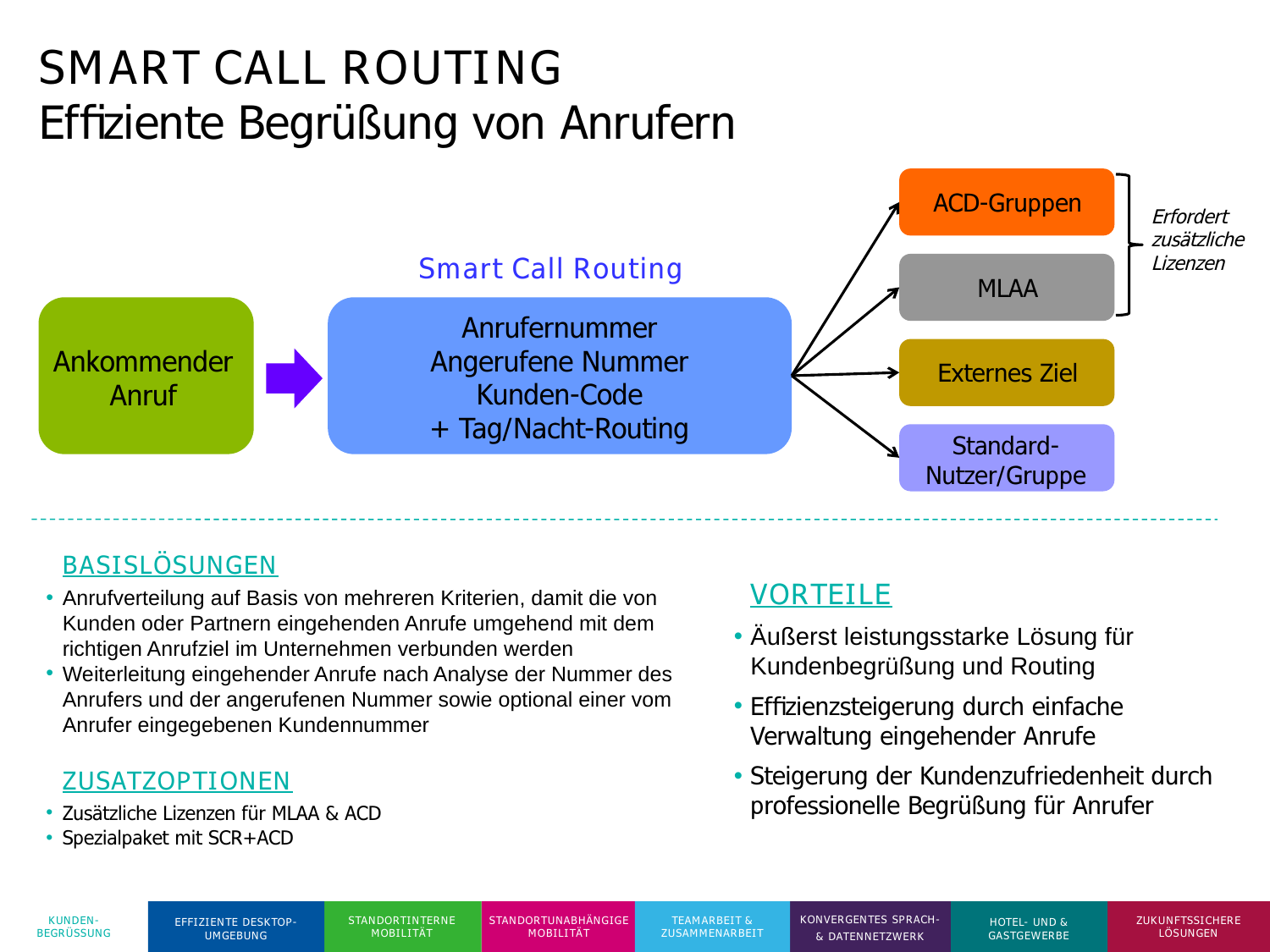

# SMART CALL ROUTING Effiziente Begrüßung von Anrufern

ACD-Gruppen

Erfordert
zusätzliche
Lizenzen
Smart Call Routing

MLAA

Anrufernummer
Angerufene Nummer
Kunden-Code
+ Tag/Nacht-Routing

AnkommenderAnruf

Externes Ziel

Standard-Nutzer/Gruppe
	BASISLÖSUNGEN
Anrufverteilung auf Basis von mehreren Kriterien, damit die von Kunden oder Partnern eingehenden Anrufe umgehend mit dem richtigen Anrufziel im Unternehmen verbunden werden
Weiterleitung eingehender Anrufe nach Analyse der Nummer des Anrufers und der angerufenen Nummer sowie optional einer vom Anrufer eingegebenen Kundennummer

	ZUSATZOPTIONEN
Zusätzliche Lizenzen für MLAA & ACD
Spezialpaket mit SCR+ACD

	VORTEILE
Äußerst leistungsstarke Lösung für Kundenbegrüßung und Routing
Effizienzsteigerung durch einfache Verwaltung eingehender Anrufe
Steigerung der Kundenzufriedenheit durch professionelle Begrüßung für Anrufer

KUNDEN-
BEGRÜSSUNG
EFFIZIENTE DESKTOP-
UMGEBUNG
STANDORTINTERNE
MOBILITÄT
STANDORTUNABHÄNGIGE
MOBILITÄT
TEAMARBEIT &
ZUSAMMENARBEIT
KONVERGENTES SPRACH-
& DATENNETZWERK
HOTEL- UND &
GASTGEWERBE
ZUKUNFTSSICHERE
LÖSUNGEN